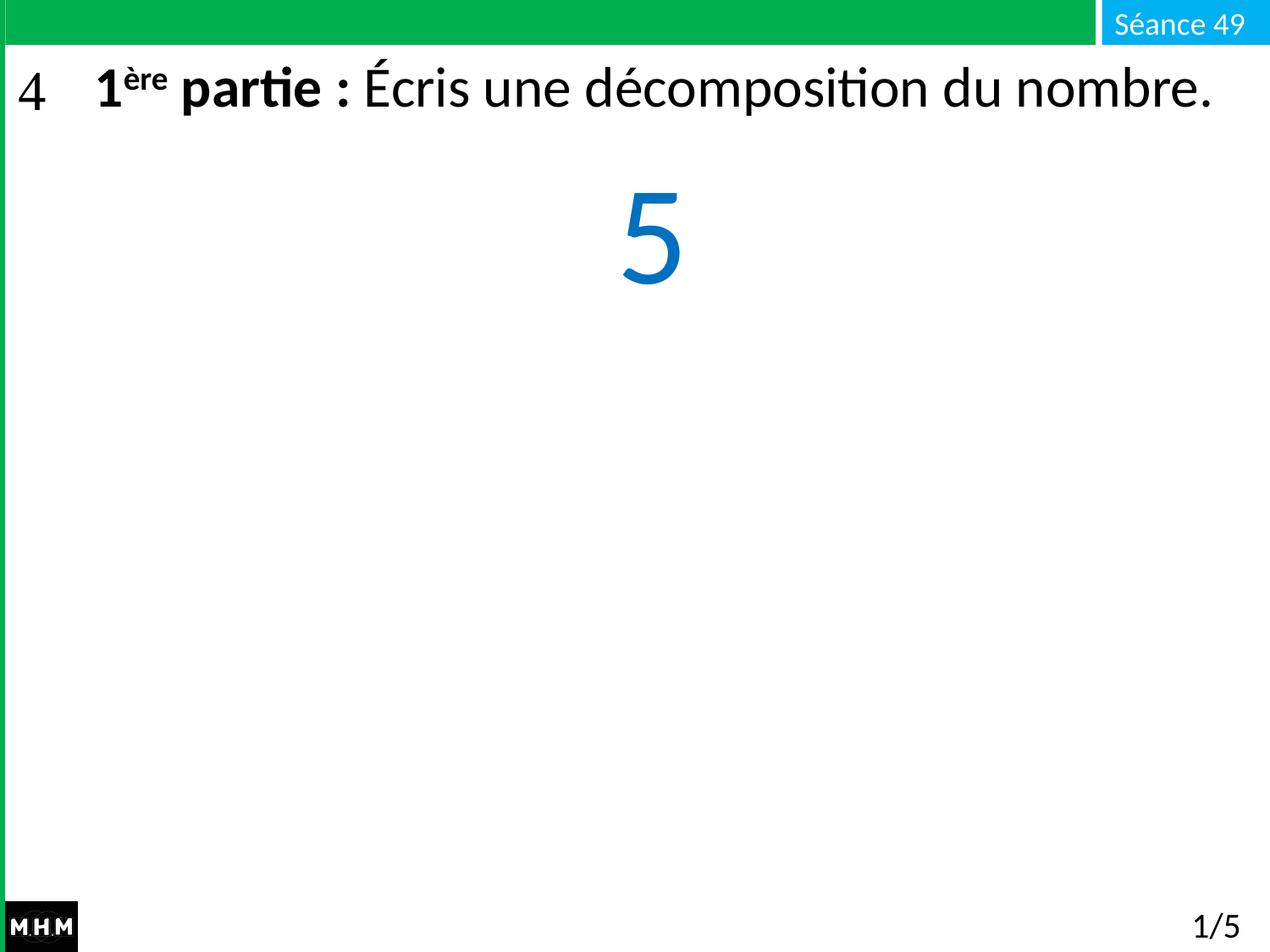

# 1ère partie : Écris une décomposition du nombre.
5
1/5